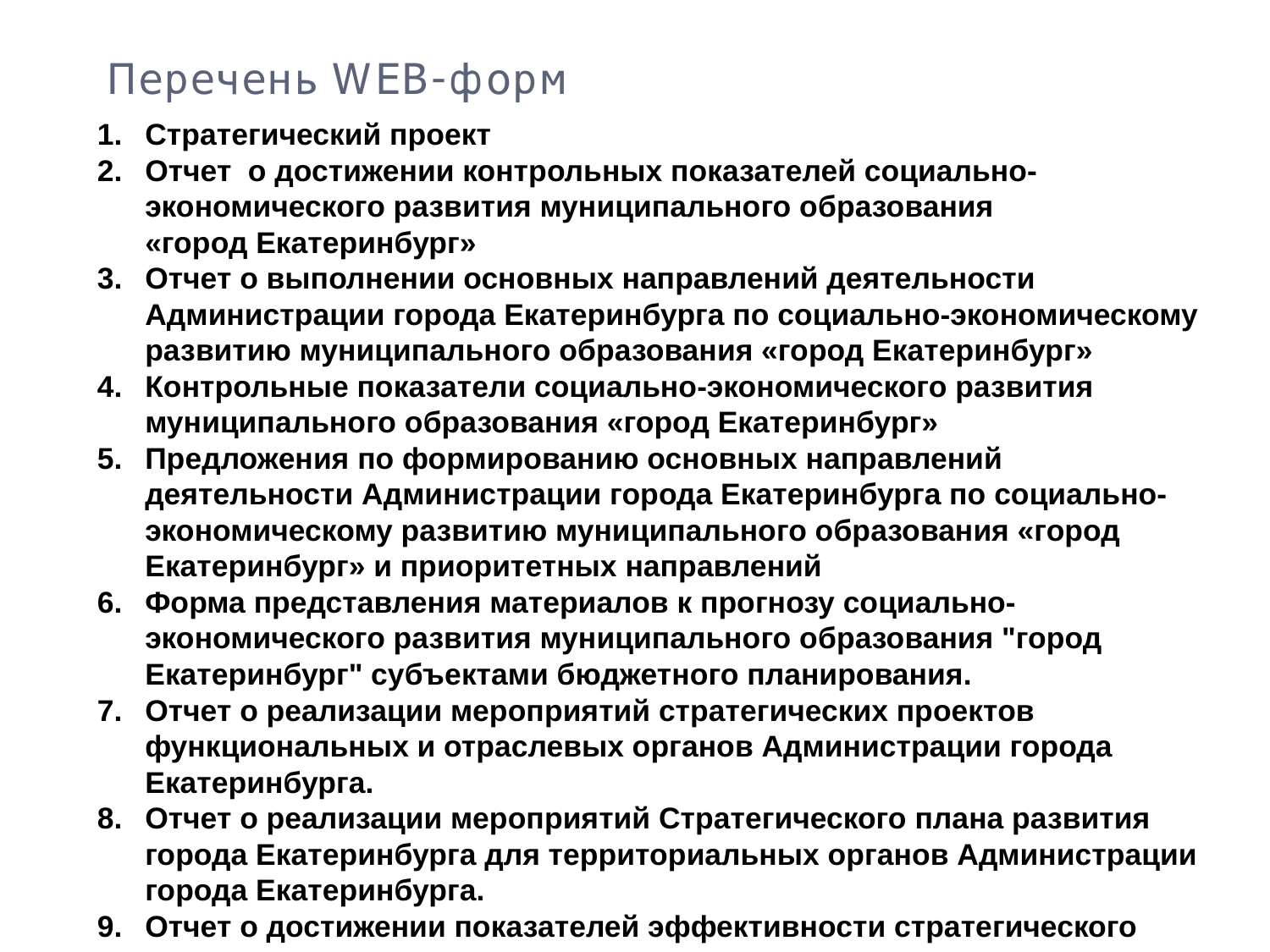

Перечень WEB-форм
Стратегический проект
Отчет  о достижении контрольных показателей социально-экономического развития муниципального образования «город Екатеринбург»
Отчет о выполнении основных направлений деятельности Администрации города Екатеринбурга по социально-экономическому развитию муниципального образования «город Екатеринбург»
Контрольные показатели социально-экономического развития муниципального образования «город Екатеринбург»
Предложения по формированию основных направлений деятельности Администрации города Екатеринбурга по социально-экономическому развитию муниципального образования «город Екатеринбург» и приоритетных направлений
Форма представления материалов к прогнозу социально-экономического развития муниципального образования "город Екатеринбург" субъектами бюджетного планирования.
Отчет о реализации мероприятий стратегических проектов функциональных и отраслевых органов Администрации города Екатеринбурга.
Отчет о реализации мероприятий Стратегического плана развития города Екатеринбурга для территориальных органов Администрации города Екатеринбурга.
Отчет о достижении показателей эффективности стратегического проекта.